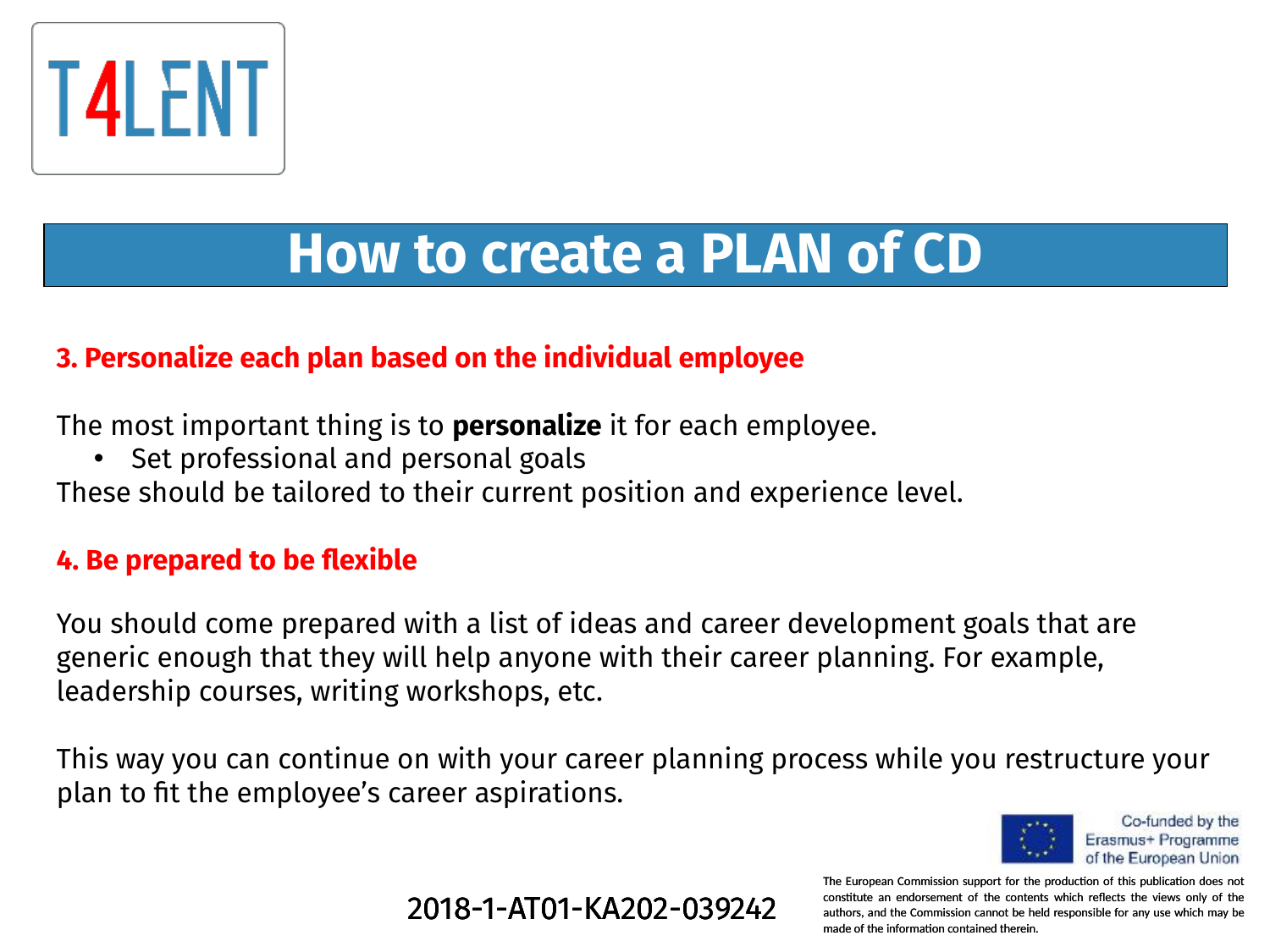

How to create a PLAN of CD
3. Personalize each plan based on the individual employee

The most important thing is to personalize it for each employee.
Set professional and personal goals
These should be tailored to their current position and experience level.

4. Be prepared to be flexible

You should come prepared with a list of ideas and career development goals that are generic enough that they will help anyone with their career planning. For example, leadership courses, writing workshops, etc.

This way you can continue on with your career planning process while you restructure your plan to fit the employee’s career aspirations.

2018-1-AT01-KA202-039242